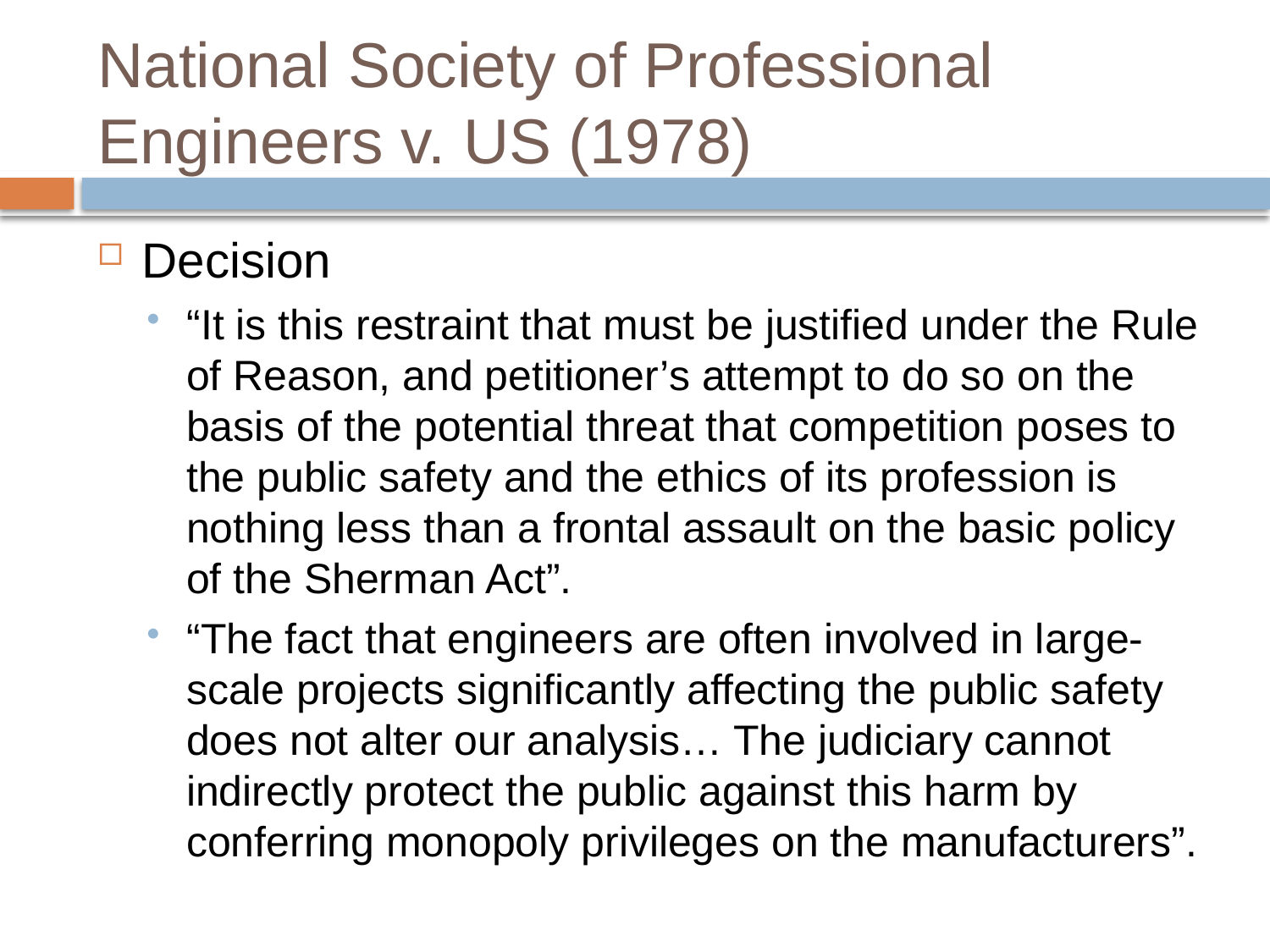

# National Society of Professional Engineers v. US (1978)
Decision
“It is this restraint that must be justified under the Rule of Reason, and petitioner’s attempt to do so on the basis of the potential threat that competition poses to the public safety and the ethics of its profession is nothing less than a frontal assault on the basic policy of the Sherman Act”.
“The fact that engineers are often involved in large-scale projects significantly affecting the public safety does not alter our analysis… The judiciary cannot indirectly protect the public against this harm by conferring monopoly privileges on the manufacturers”.